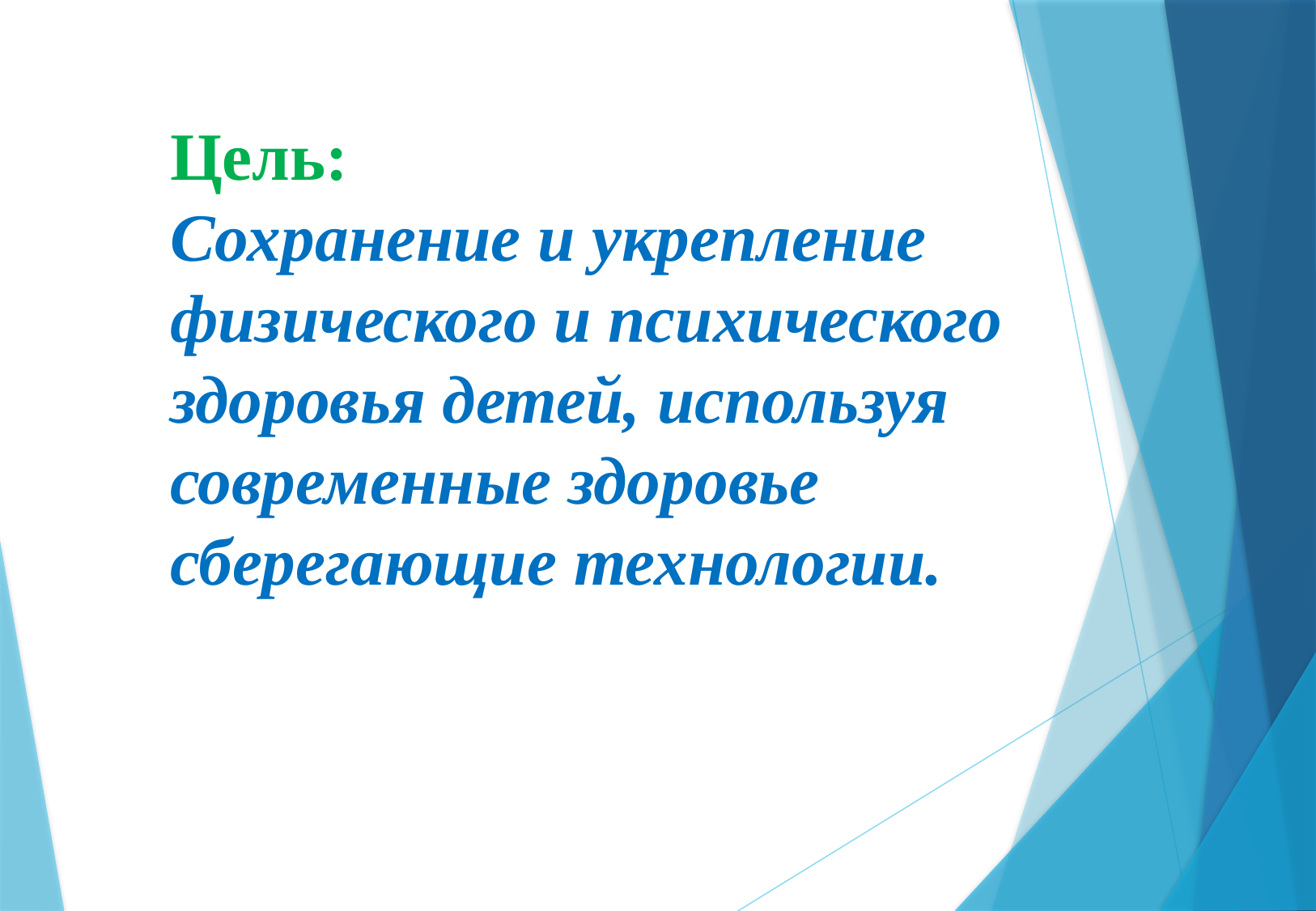

Цель:
Сохранение и укрепление физического и психического здоровья детей, используя современные здоровье сберегающие технологии.